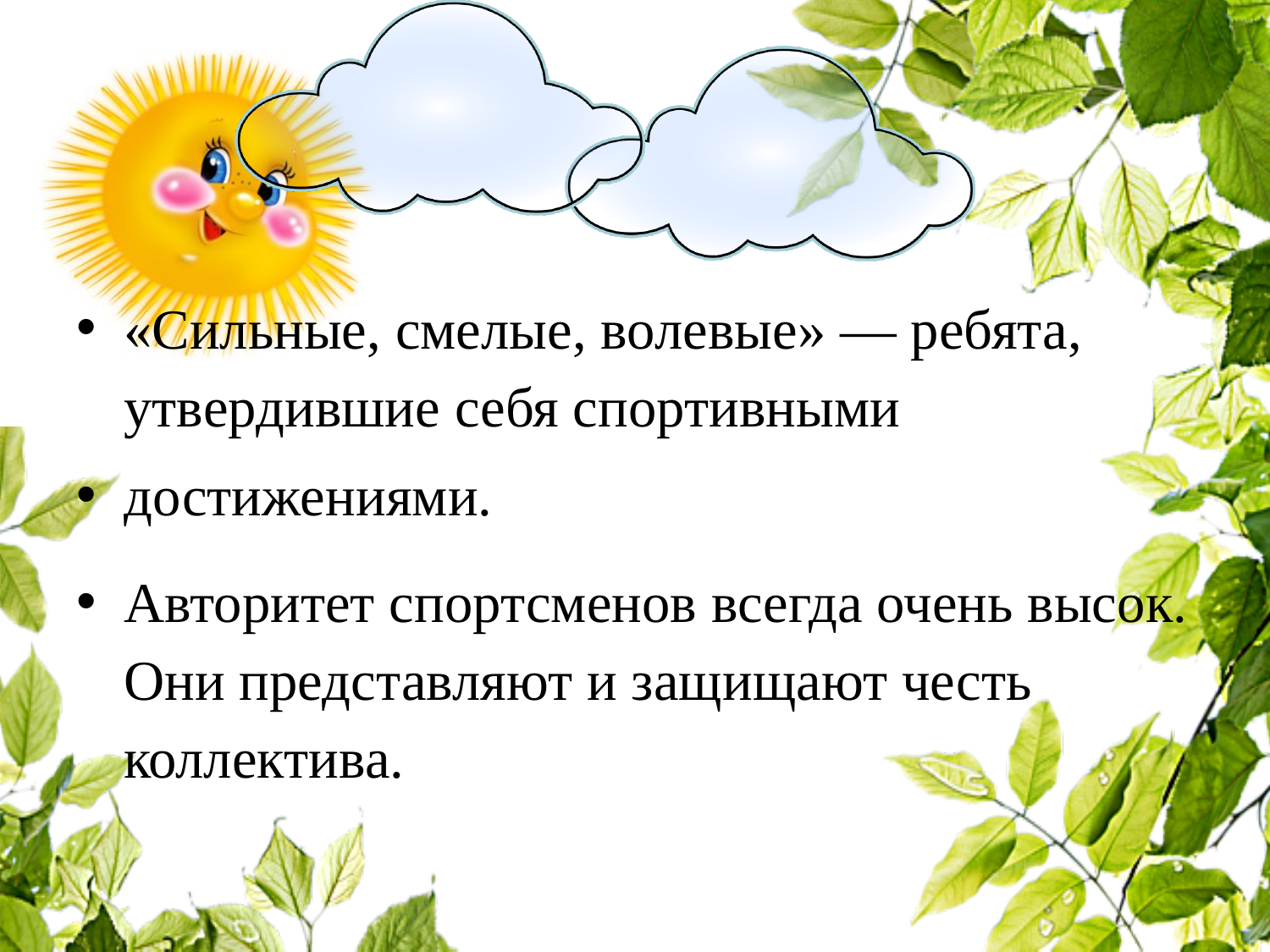

#
«Сильные, смелые, волевые» — ребята, утвердившие себя спортивными
достижениями.
Авторитет спортсменов всегда очень высок. Они представляют и защищают честь коллектива.